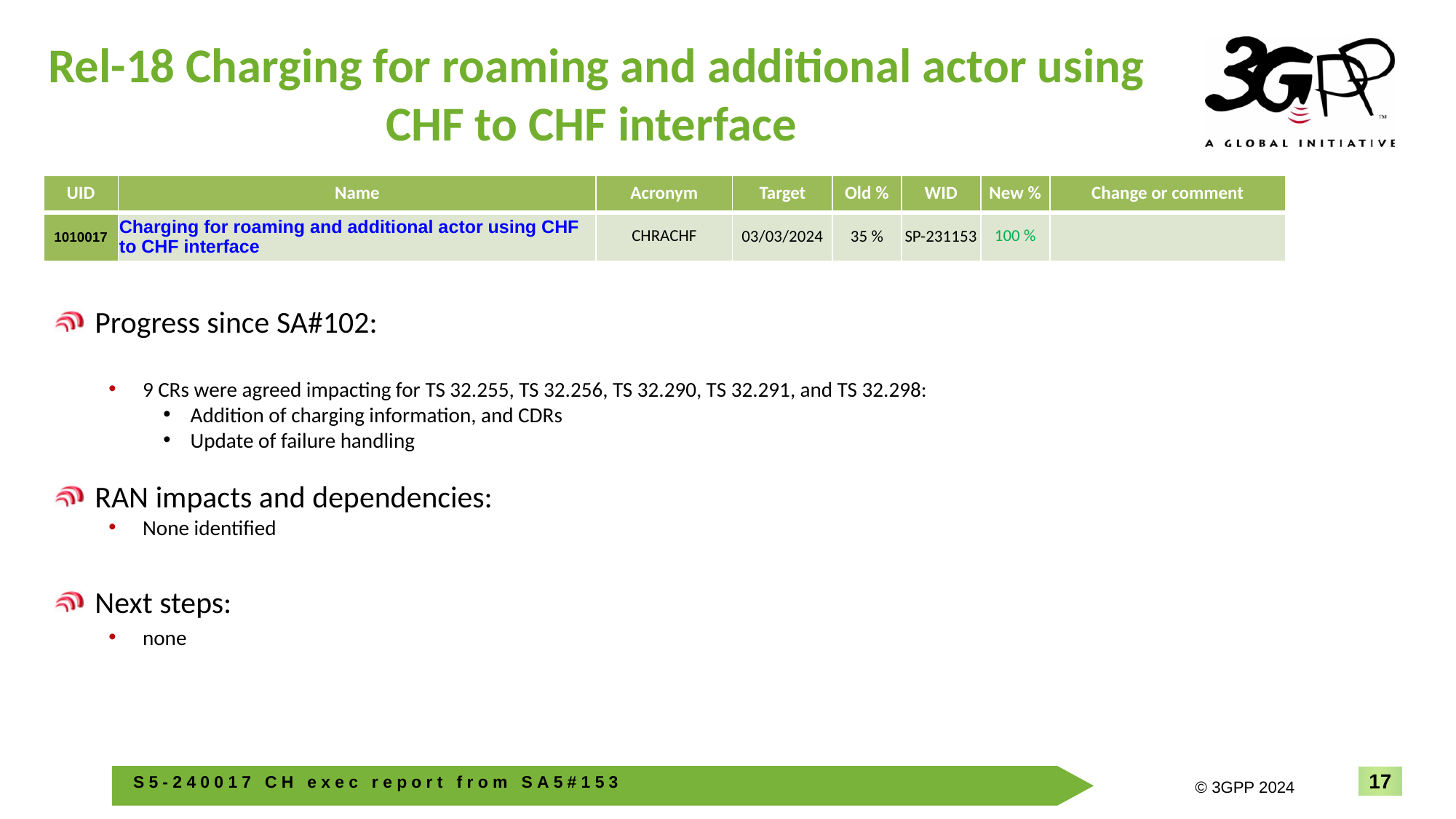

# Rel-18 Charging for roaming and additional actor using CHF to CHF interface
| UID | Name | Acronym | Target | Old % | WID | New % | Change or comment |
| --- | --- | --- | --- | --- | --- | --- | --- |
| 1010017 | Charging for roaming and additional actor using CHF to CHF interface | CHRACHF | 03/03/2024 | 35 % | SP-231153 | 100 % |  |
Progress since SA#102:

9 CRs were agreed impacting for TS 32.255, TS 32.256, TS 32.290, TS 32.291, and TS 32.298:
Addition of charging information, and CDRs
Update of failure handling

RAN impacts and dependencies:
None identified

Next steps:
none